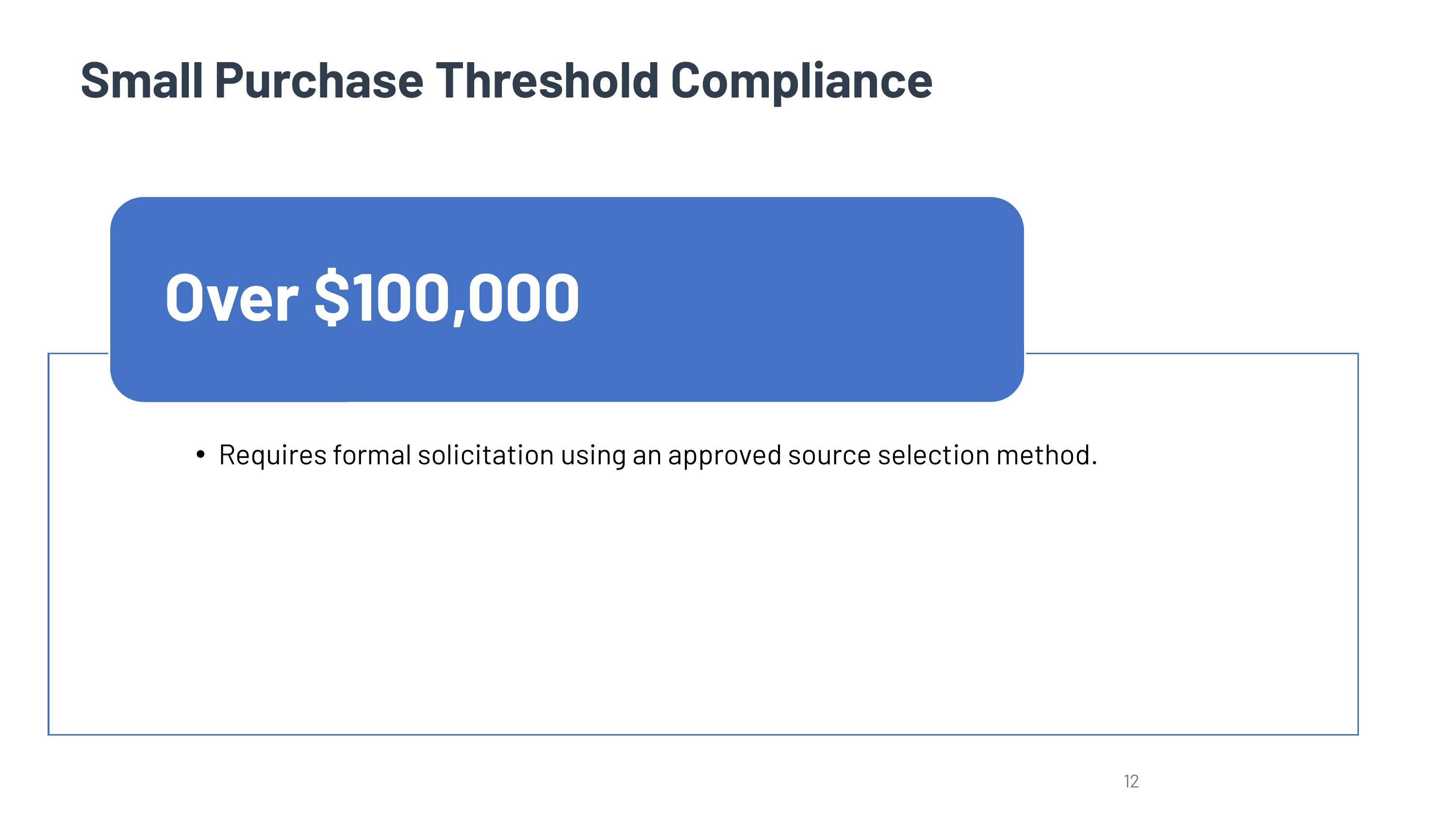

# Small Purchase Threshold Compliance

Requires formal solicitation using an approved source selection method.

Over $100,000
12